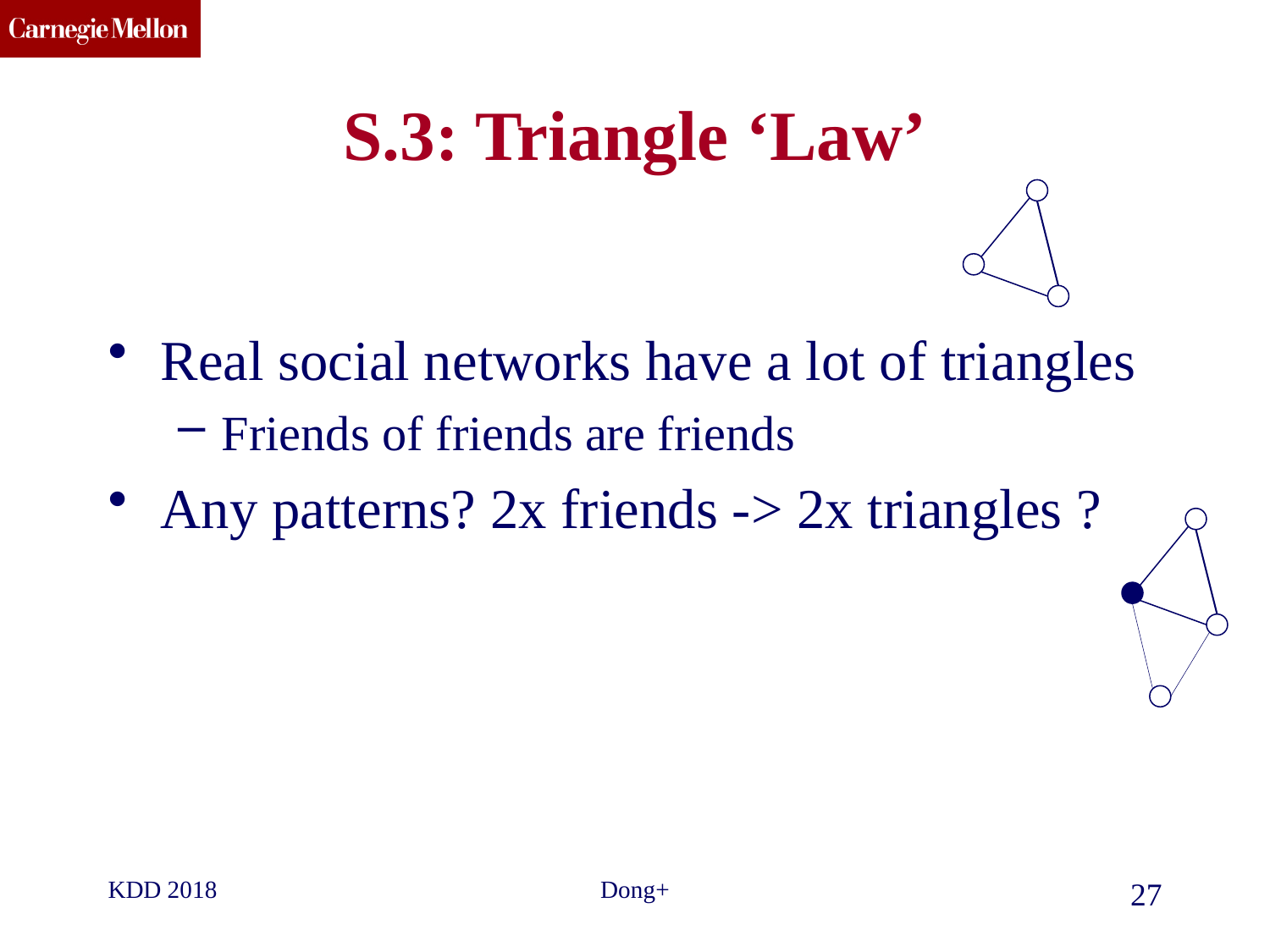

S.3: Triangle ‘Law’

Real social networks have a lot of triangles
Friends of friends are friends
Any patterns? 2x friends -> 2x triangles ?

KDD 2018
Dong+
27